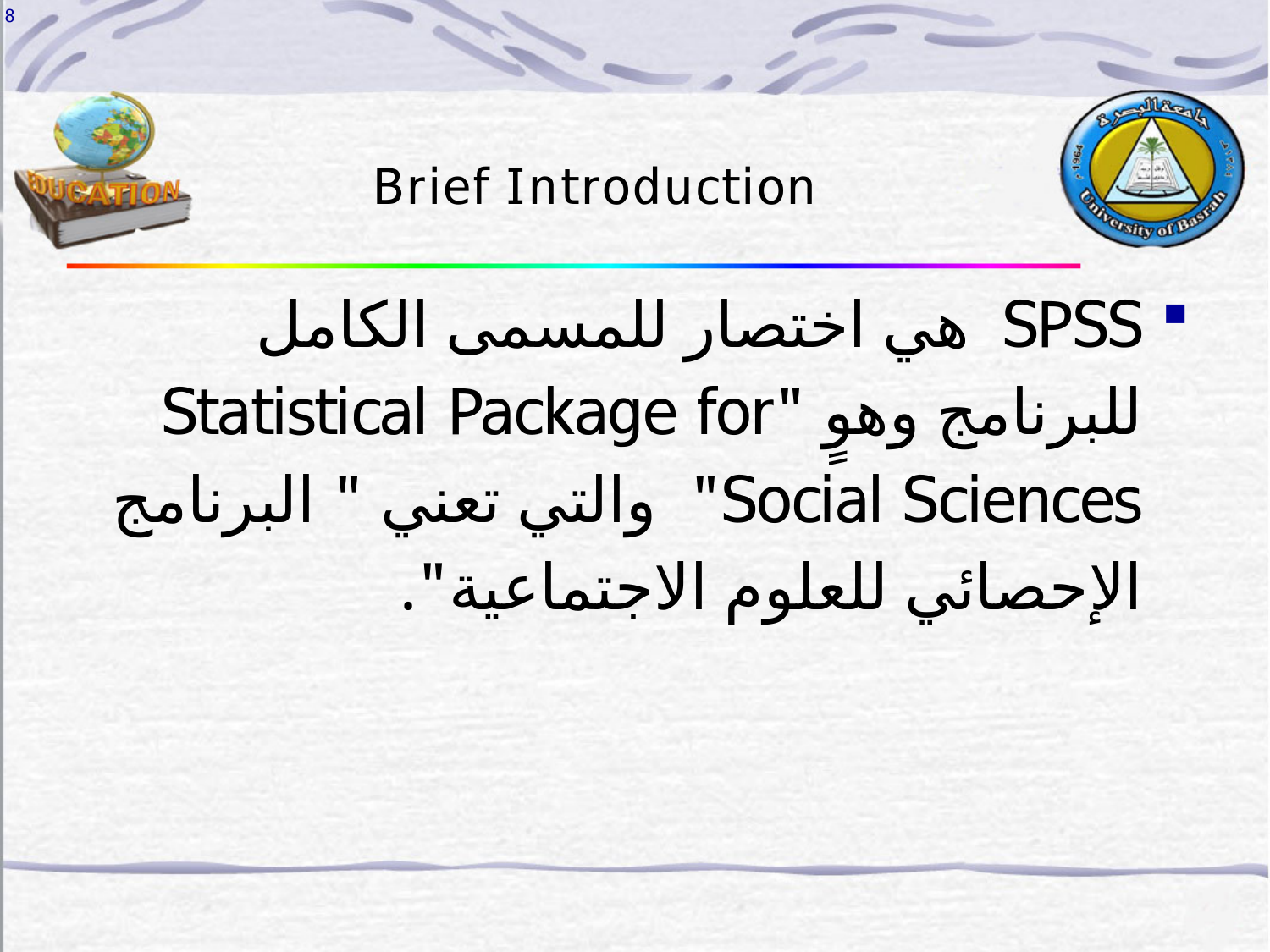

8
Brief Introduction
SPSS  هي اختصار للمسمى الكامل للبرنامج وهوٍ "Statistical Package for Social Sciences"  والتي تعني " البرنامج الإحصائي للعلوم الاجتماعية".